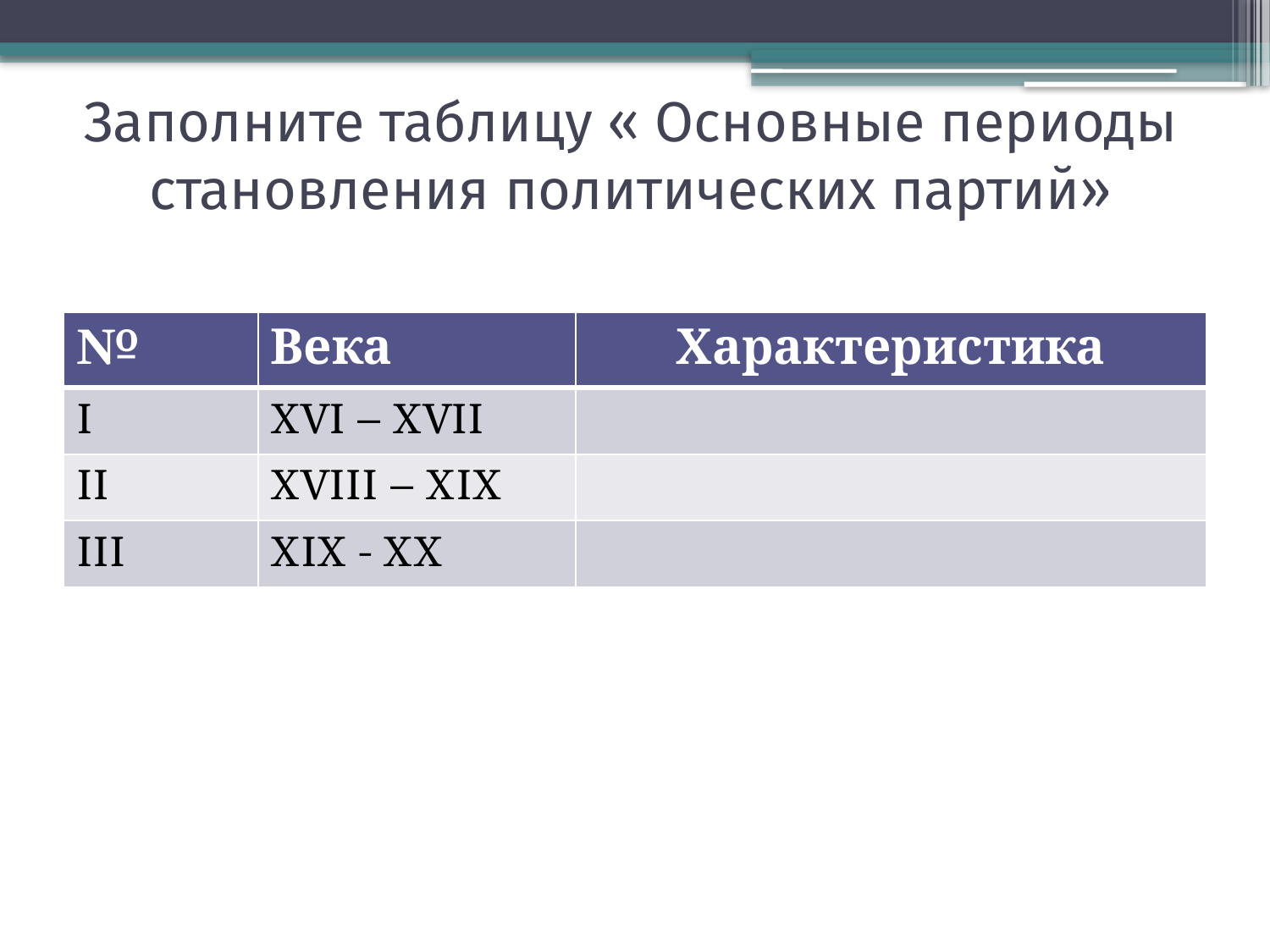

# Заполните таблицу « Основные периоды становления политических партий»
| № | Века | Характеристика |
| --- | --- | --- |
| I | XVI – XVII |  |
| II | XVIII – XIX |  |
| III | XIX - XX |  |